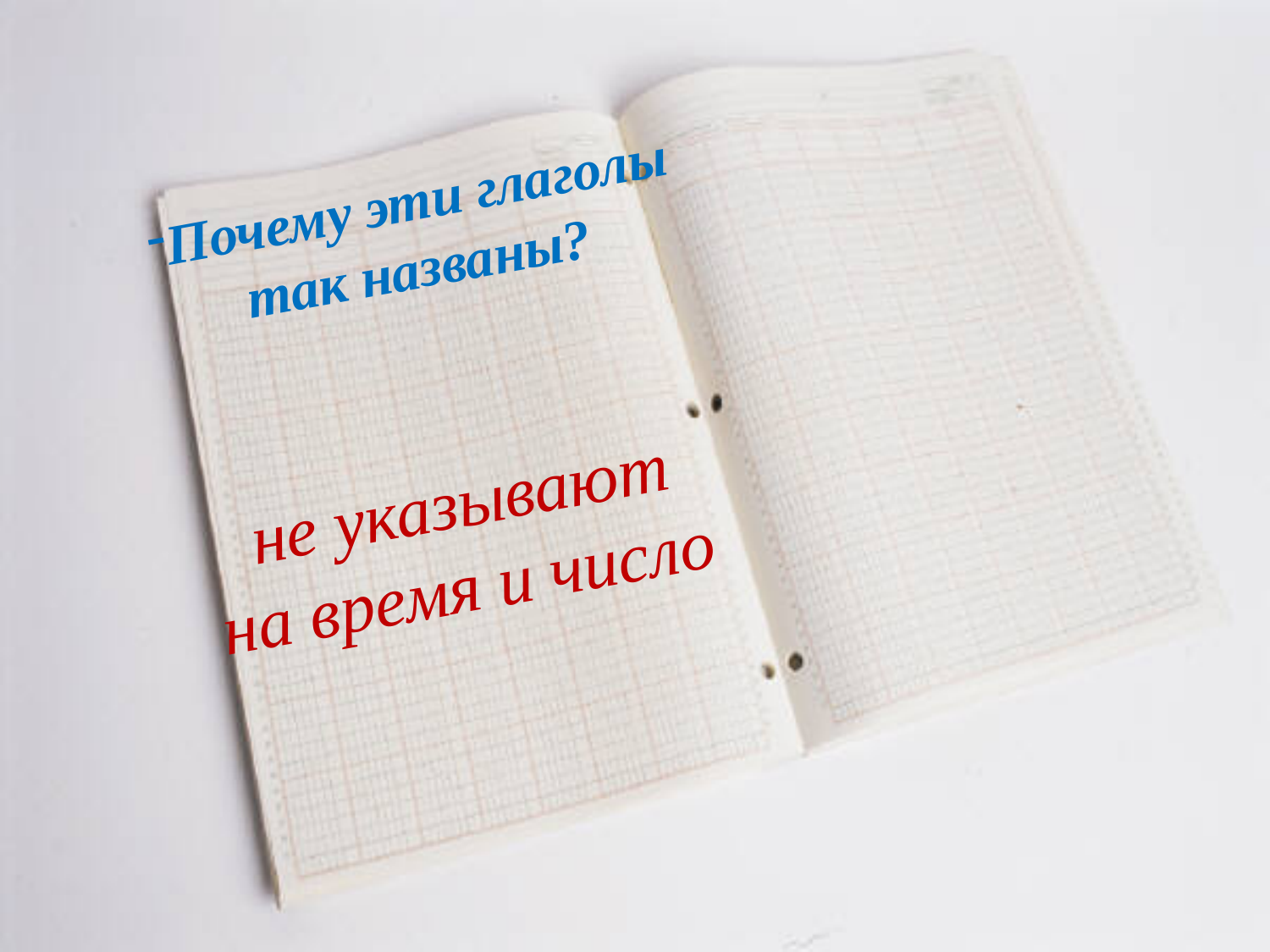

Почему эти глаголы так названы?

 не указывают
на время и число